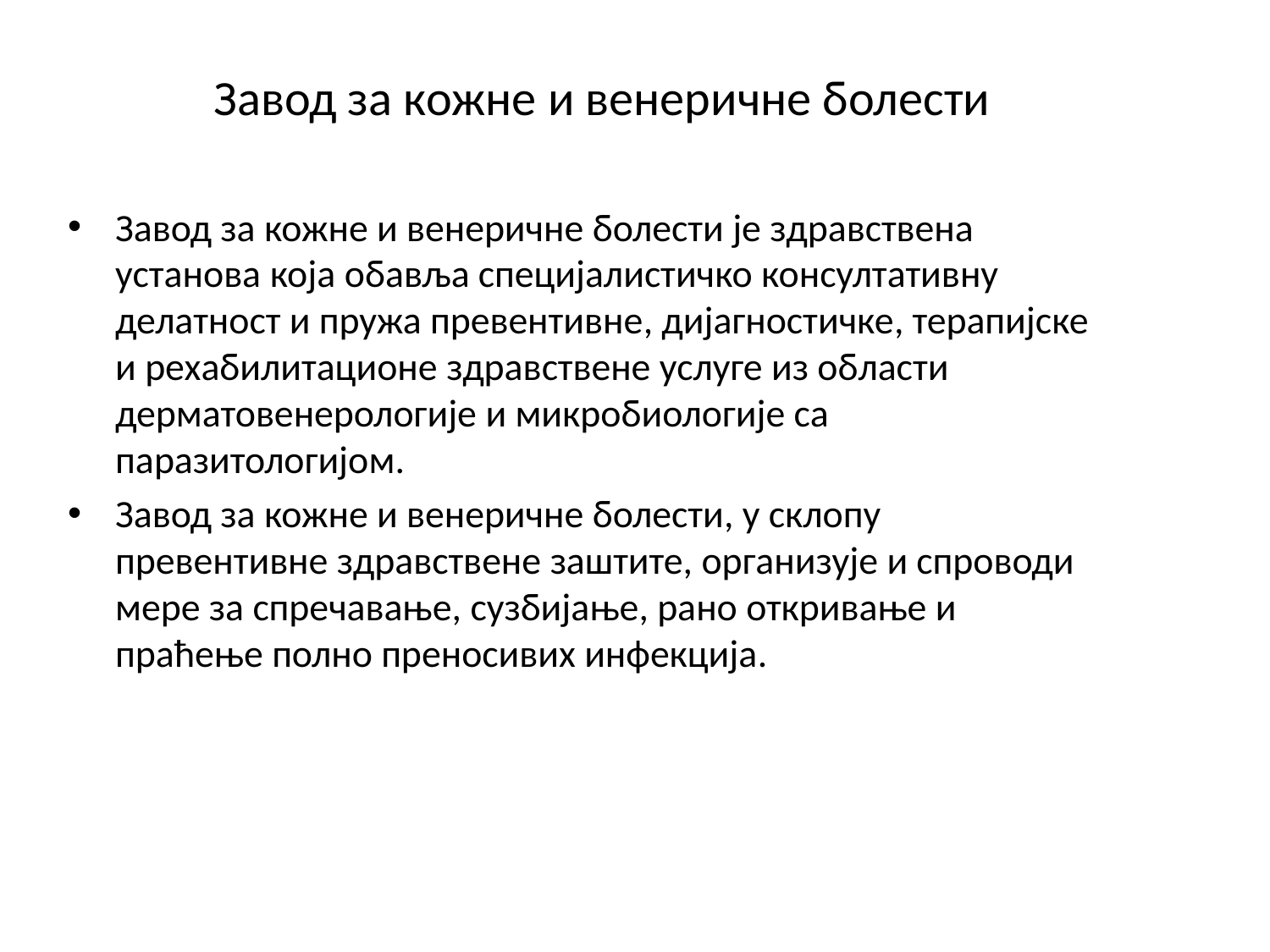

# Завод за кожне и венеричне болести
Завод за кожне и венеричне болести је здравствена установа која обавља специјалистичко консултативну делатност и пружа превентивне, дијагностичке, терапијске и рехабилитационе здравствене услуге из области дерматовенерологије и микробиологије са паразитологијом.
Завод за кожне и венеричне болести, у склопу превентивне здравствене заштите, организује и спроводи мере за спречавање, сузбијање, рано откривање и праћење полно преносивих инфекција.